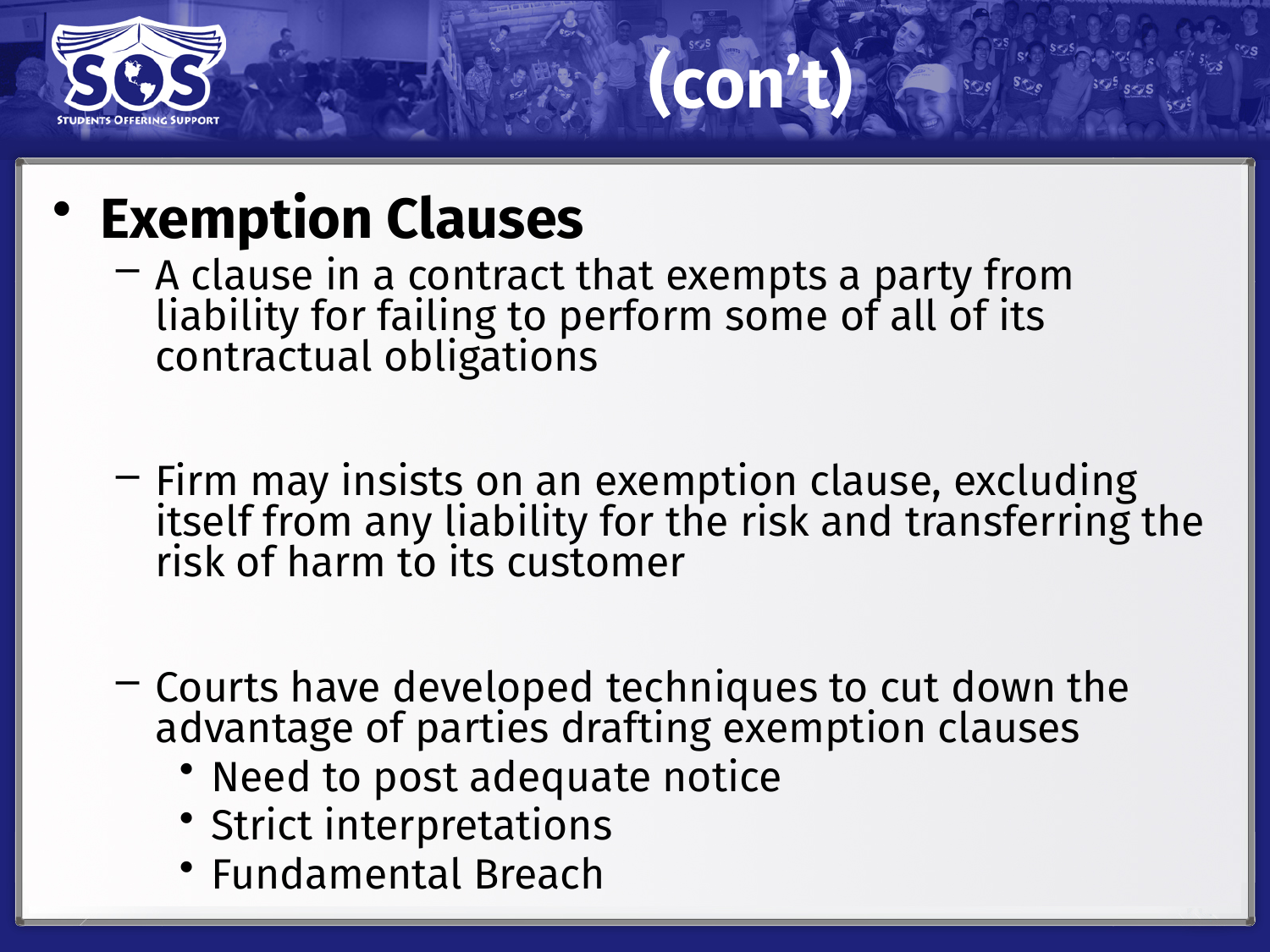

# (con’t)
Exemption Clauses
A clause in a contract that exempts a party from liability for failing to perform some of all of its contractual obligations

Firm may insists on an exemption clause, excluding itself from any liability for the risk and transferring the risk of harm to its customer

Courts have developed techniques to cut down the advantage of parties drafting exemption clauses
Need to post adequate notice
Strict interpretations
Fundamental Breach